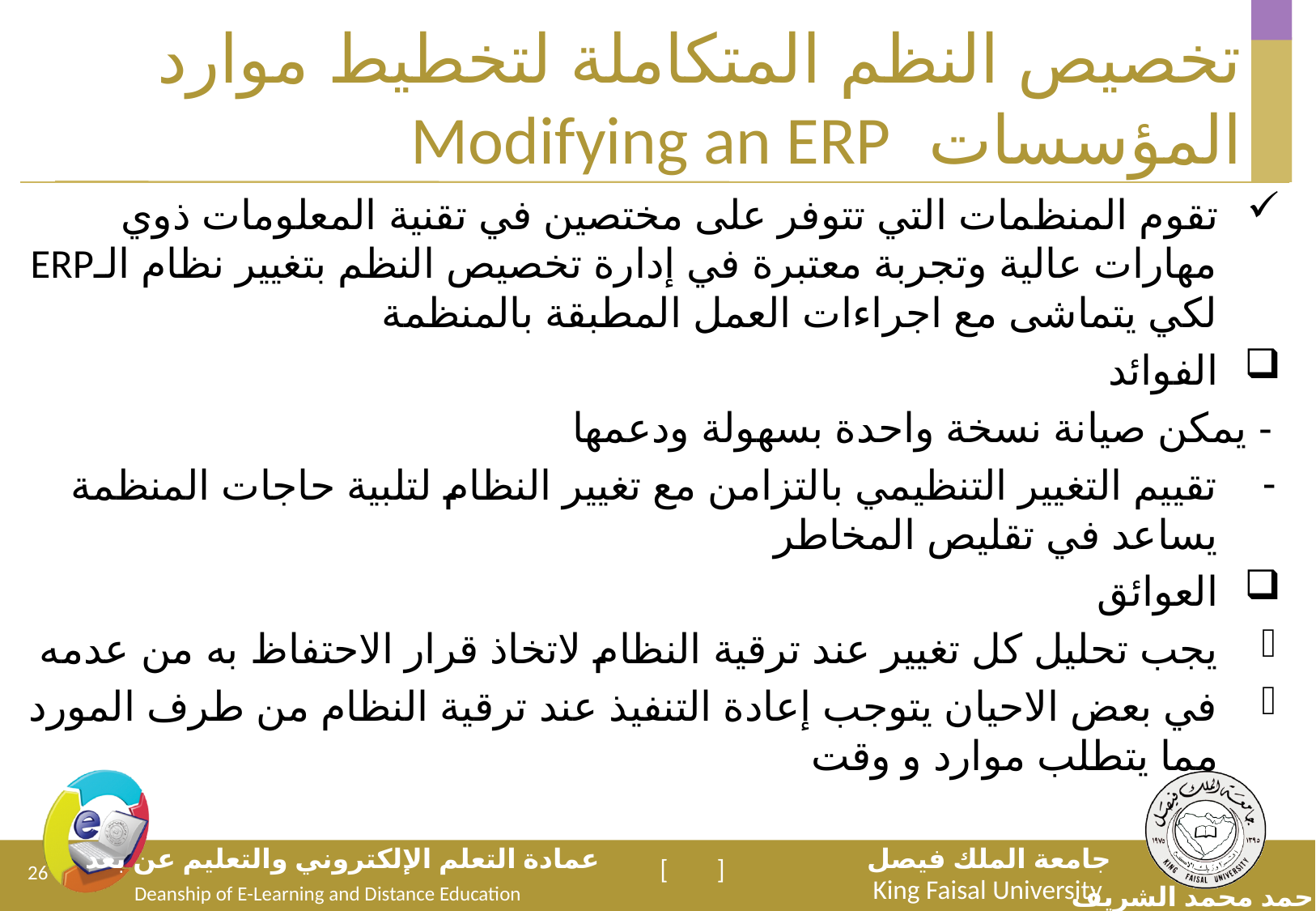

تخصيص النظم المتكاملة لتخطيط موارد المؤسسات  Modifying an ERP
تقوم المنظمات التي تتوفر على مختصين في تقنية المعلومات ذوي مهارات عالية وتجربة معتبرة في إدارة تخصيص النظم بتغيير نظام الـERP لكي يتماشى مع اجراءات العمل المطبقة بالمنظمة
الفوائد
- يمكن صيانة نسخة واحدة بسهولة ودعمها
تقييم التغيير التنظيمي بالتزامن مع تغيير النظام لتلبية حاجات المنظمة يساعد في تقليص المخاطر
العوائق
يجب تحليل كل تغيير عند ترقية النظام لاتخاذ قرار الاحتفاظ به من عدمه
في بعض الاحيان يتوجب إعادة التنفيذ عند ترقية النظام من طرف المورد مما يتطلب موارد و وقت

26